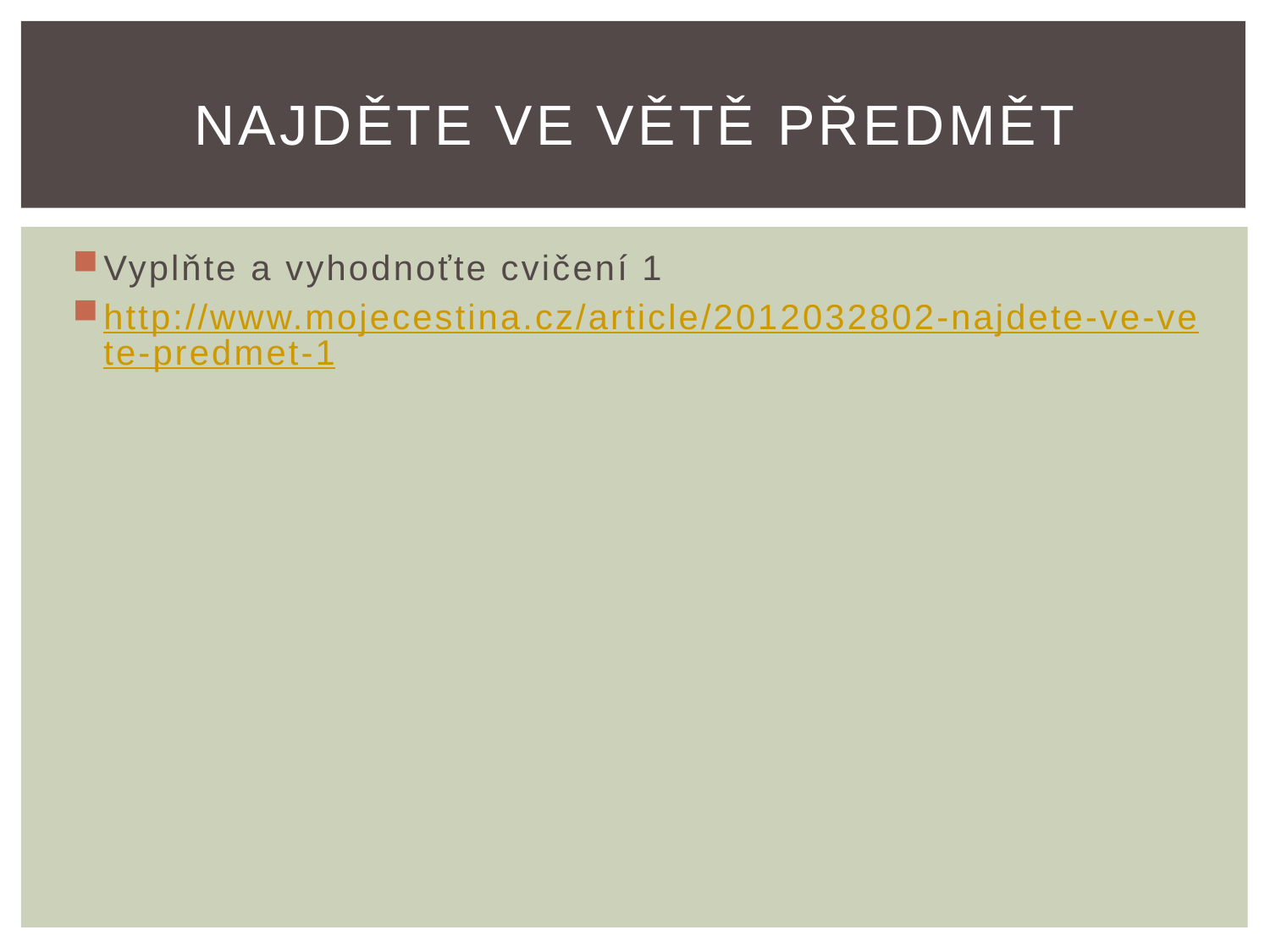

# Najděte ve větě předmět
Vyplňte a vyhodnoťte cvičení 1
http://www.mojecestina.cz/article/2012032802-najdete-ve-vete-predmet-1